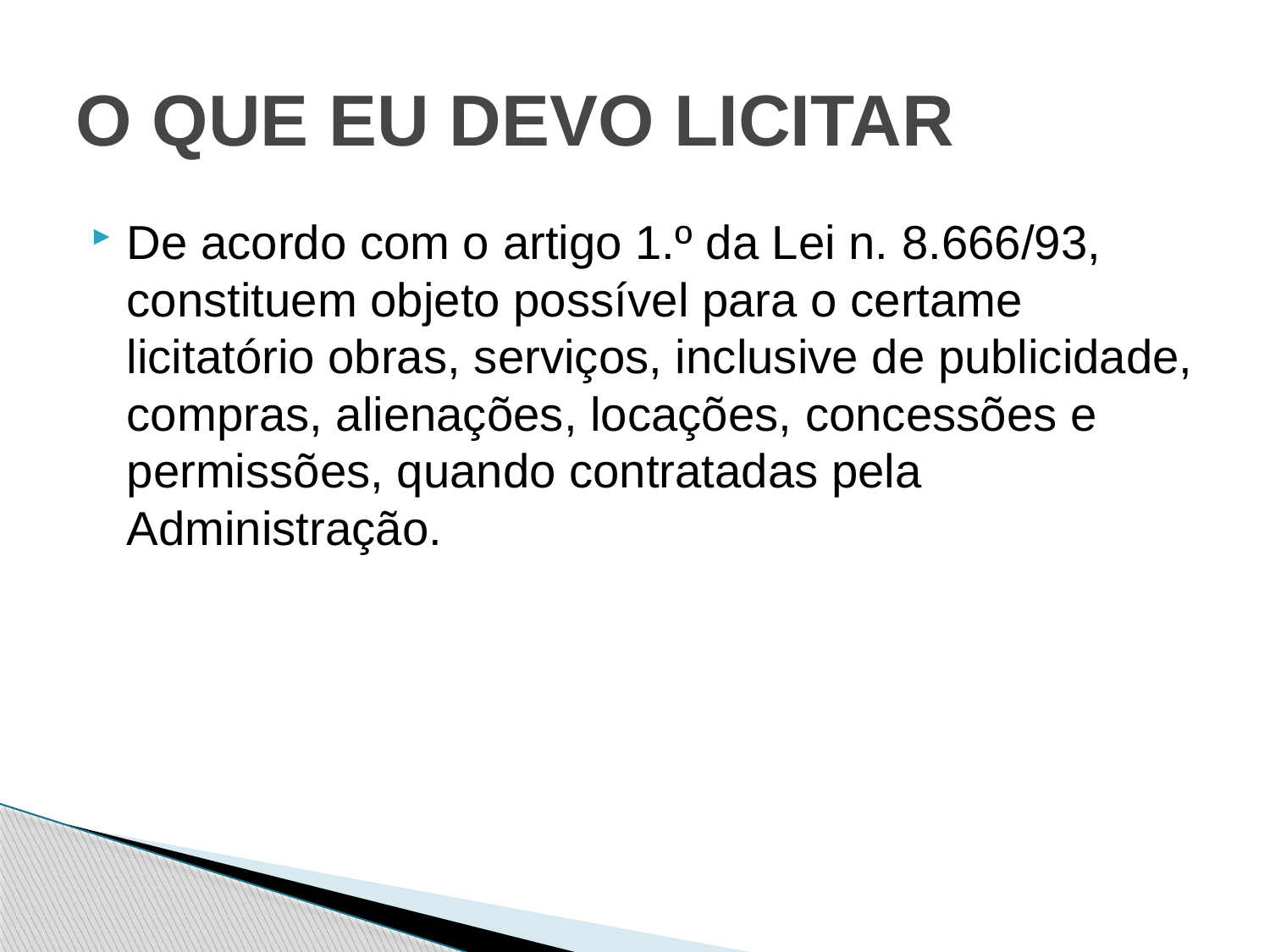

# O QUE EU DEVO LICITAR
De acordo com o artigo 1.º da Lei n. 8.666/93, constituem objeto possível para o certame licitatório obras, serviços, inclusive de publicidade, compras, alienações, locações, concessões e permissões, quando contratadas pela Administração.